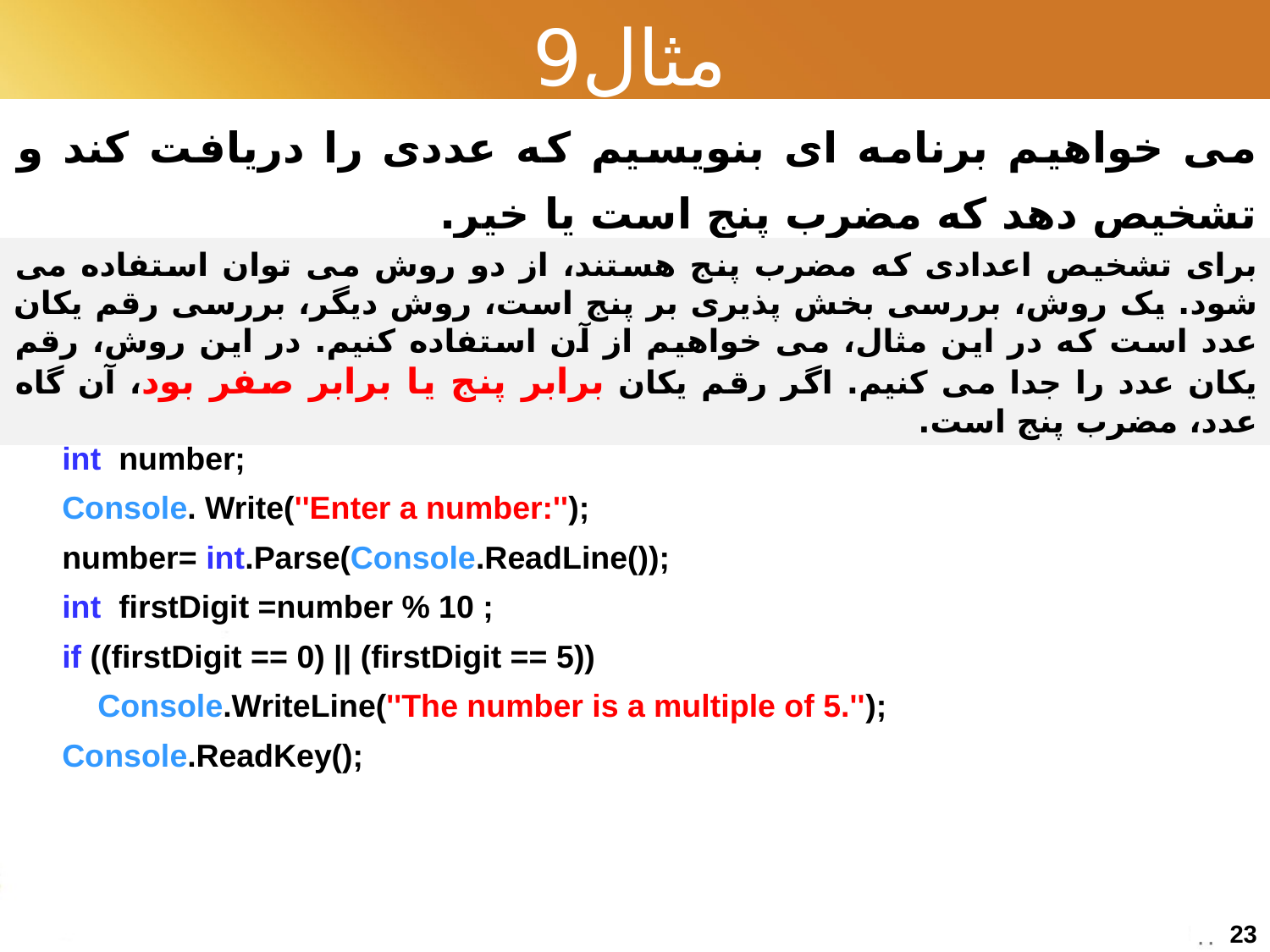

# مثال9
می خواهیم برنامه ای بنویسیم که عددی را دریافت کند و تشخیص دهد که مضرب پنج است یا خیر.
برای تشخیص اعدادی که مضرب پنج هستند، از دو روش می توان استفاده می شود. یک روش، بررسی بخش پذیری بر پنج است، روش دیگر، بررسی رقم یکان عدد است که در این مثال، می خواهیم از آن استفاده کنیم. در این روش، رقم یکان عدد را جدا می کنیم. اگر رقم یکان برابر پنج یا برابر صفر بود، آن گاه عدد، مضرب پنج است.
int  number;
Console. Write(''Enter a number:'');
number= int.Parse(Console.ReadLine());
int  firstDigit =number % 10 ;
if ((firstDigit == 0) || (firstDigit == 5))
    Console.WriteLine(''The number is a multiple of 5.'');
Console.ReadKey();
23